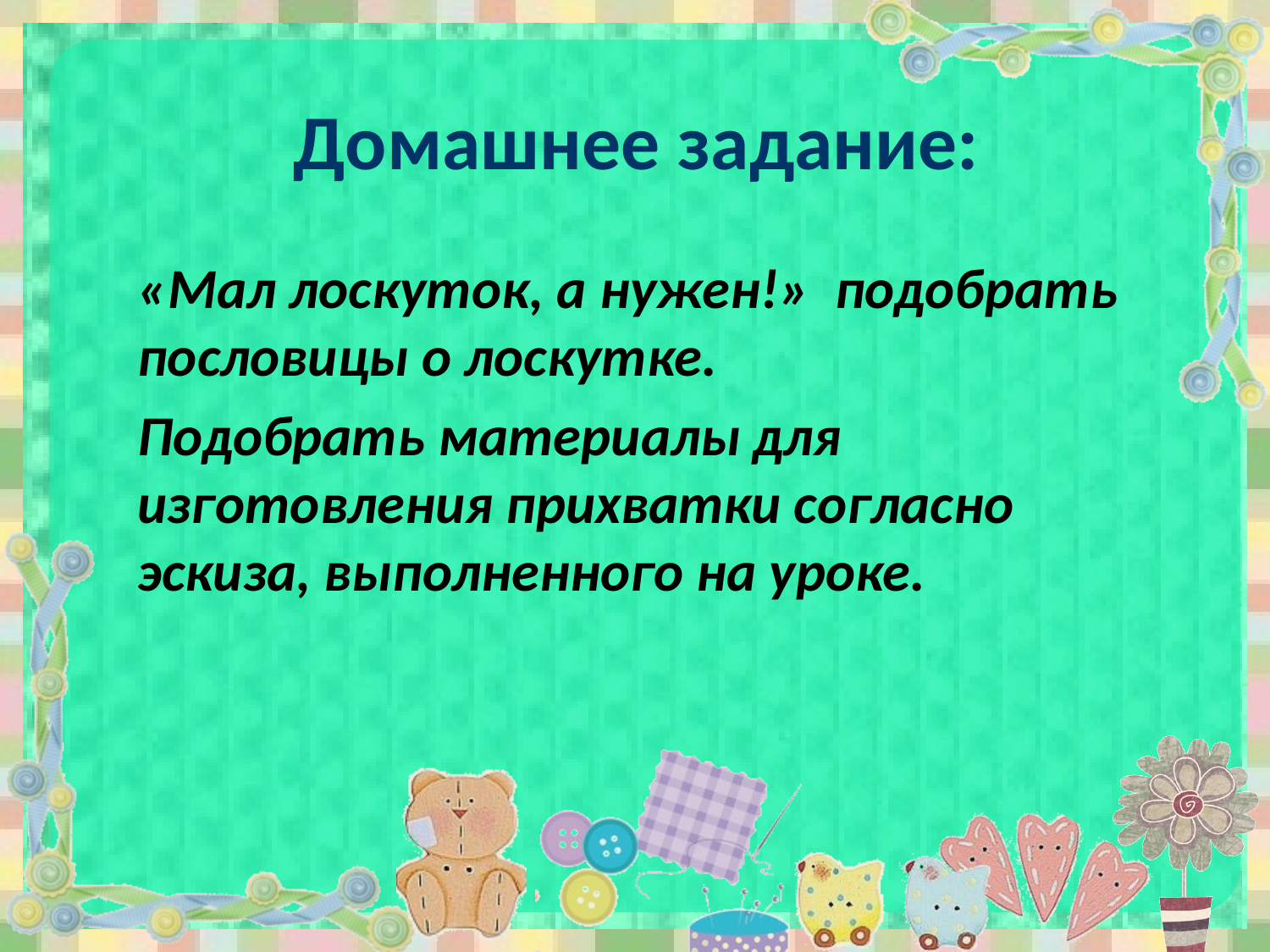

# Домашнее задание:
«Мал лоскуток, а нужен!»  подобрать пословицы о лоскутке.
Подобрать материалы для изготовления прихватки согласно эскиза, выполненного на уроке.